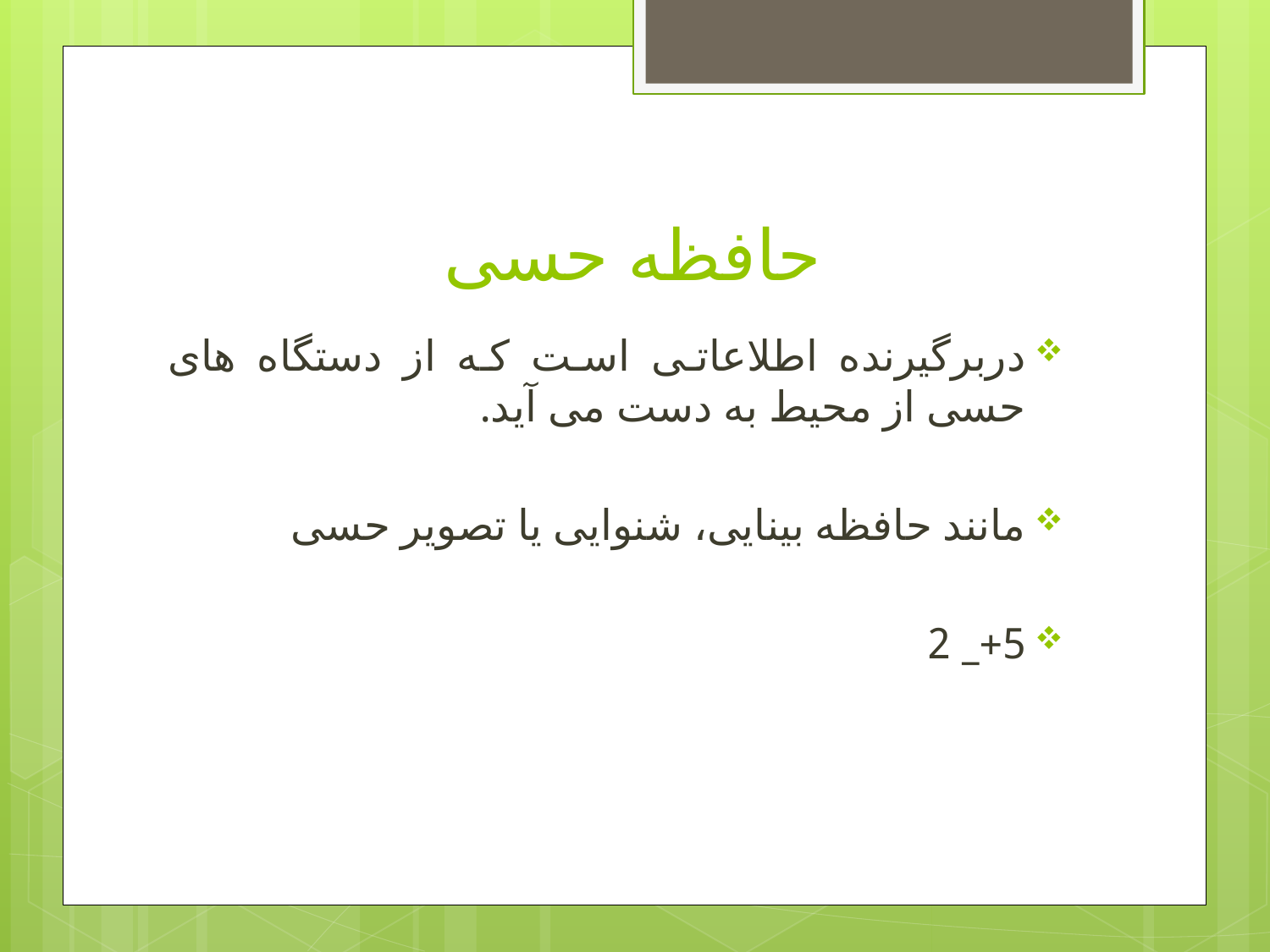

# حافظه حسی
دربرگیرنده اطلاعاتی است که از دستگاه های حسی از محیط به دست می آید.

مانند حافظه بینایی، شنوایی یا تصویر حسی

5+_ 2